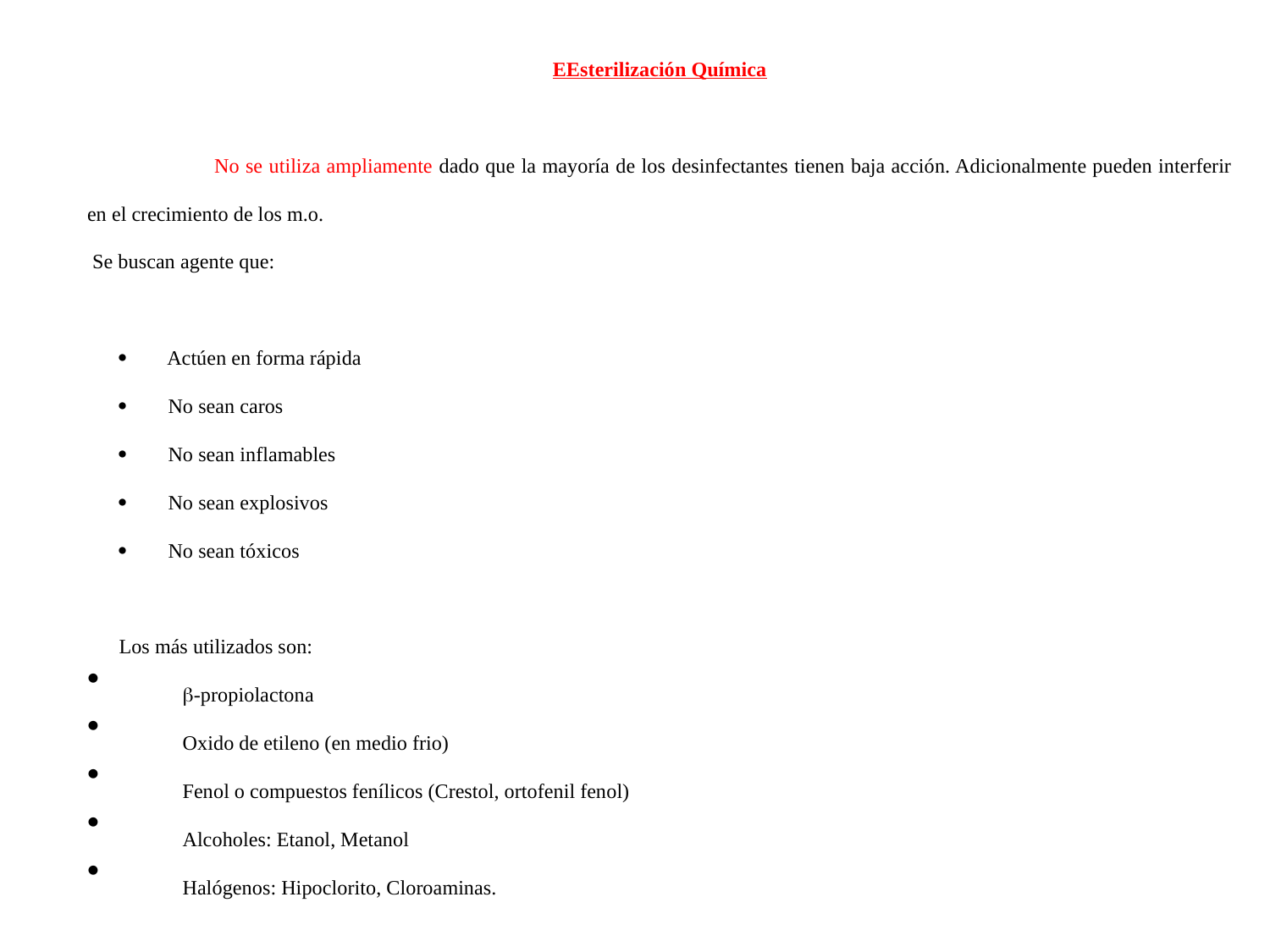

EEsterilización Química

	No se utiliza ampliamente dado que la mayoría de los desinfectantes tienen baja acción. Adicionalmente pueden interferir en el crecimiento de los m.o.
 Se buscan agente que:

•        Actúen en forma rápida
•        No sean caros
•        No sean inflamables
•        No sean explosivos
•        No sean tóxicos

Los más utilizados son:
	β-propiolactona
	Oxido de etileno (en medio frio)
	Fenol o compuestos fenílicos (Crestol, ortofenil fenol)
	Alcoholes: Etanol, Metanol
	Halógenos: Hipoclorito, Cloroaminas.